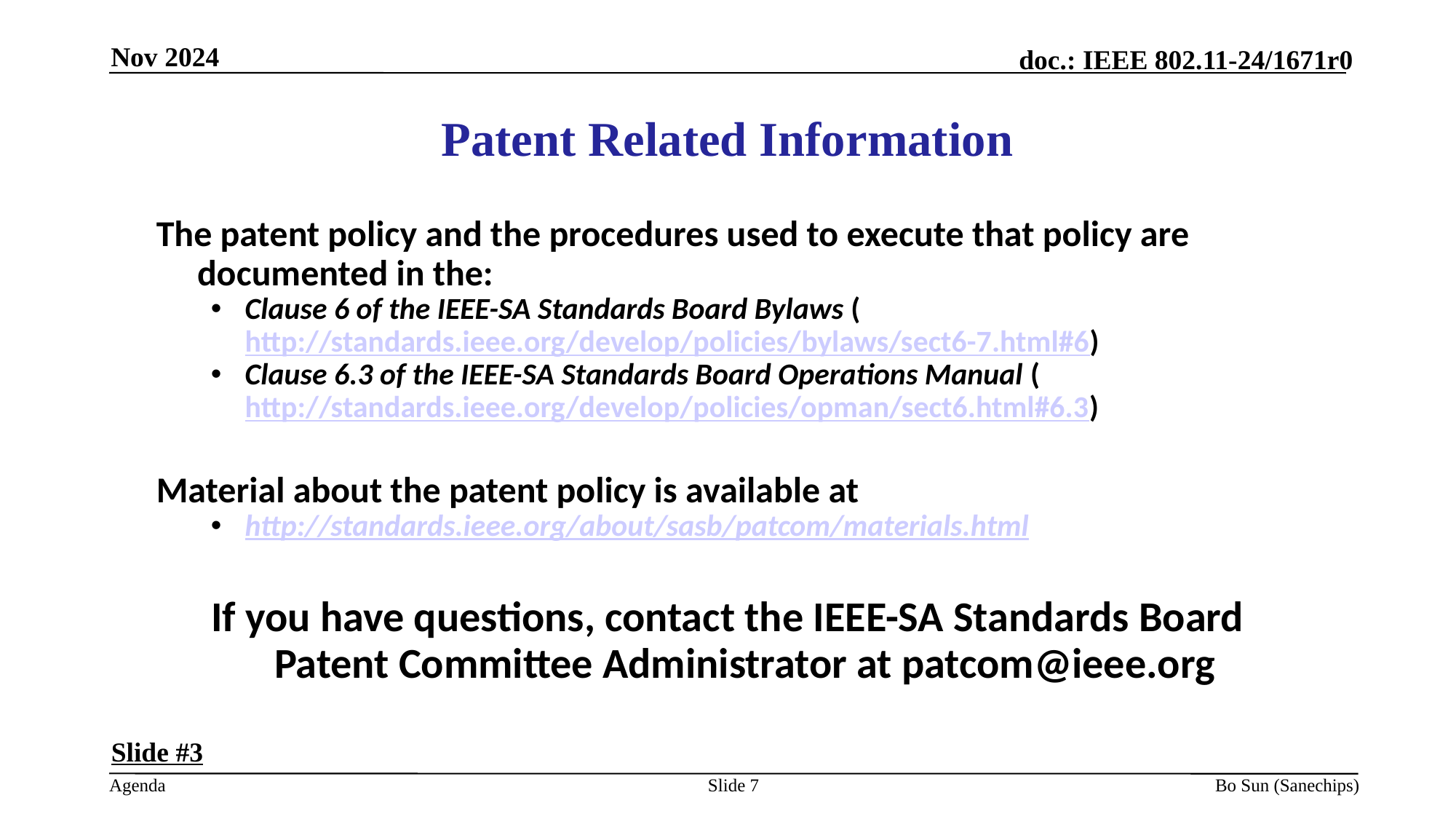

Nov 2024
Patent Related Information
The patent policy and the procedures used to execute that policy are documented in the:
Clause 6 of the IEEE-SA Standards Board Bylaws (http://standards.ieee.org/develop/policies/bylaws/sect6-7.html#6)
Clause 6.3 of the IEEE-SA Standards Board Operations Manual (http://standards.ieee.org/develop/policies/opman/sect6.html#6.3)

Material about the patent policy is available at
http://standards.ieee.org/about/sasb/patcom/materials.html

If you have questions, contact the IEEE-SA Standards Board Patent Committee Administrator at patcom@ieee.org
Slide #3
Slide 7
Bo Sun (Sanechips)